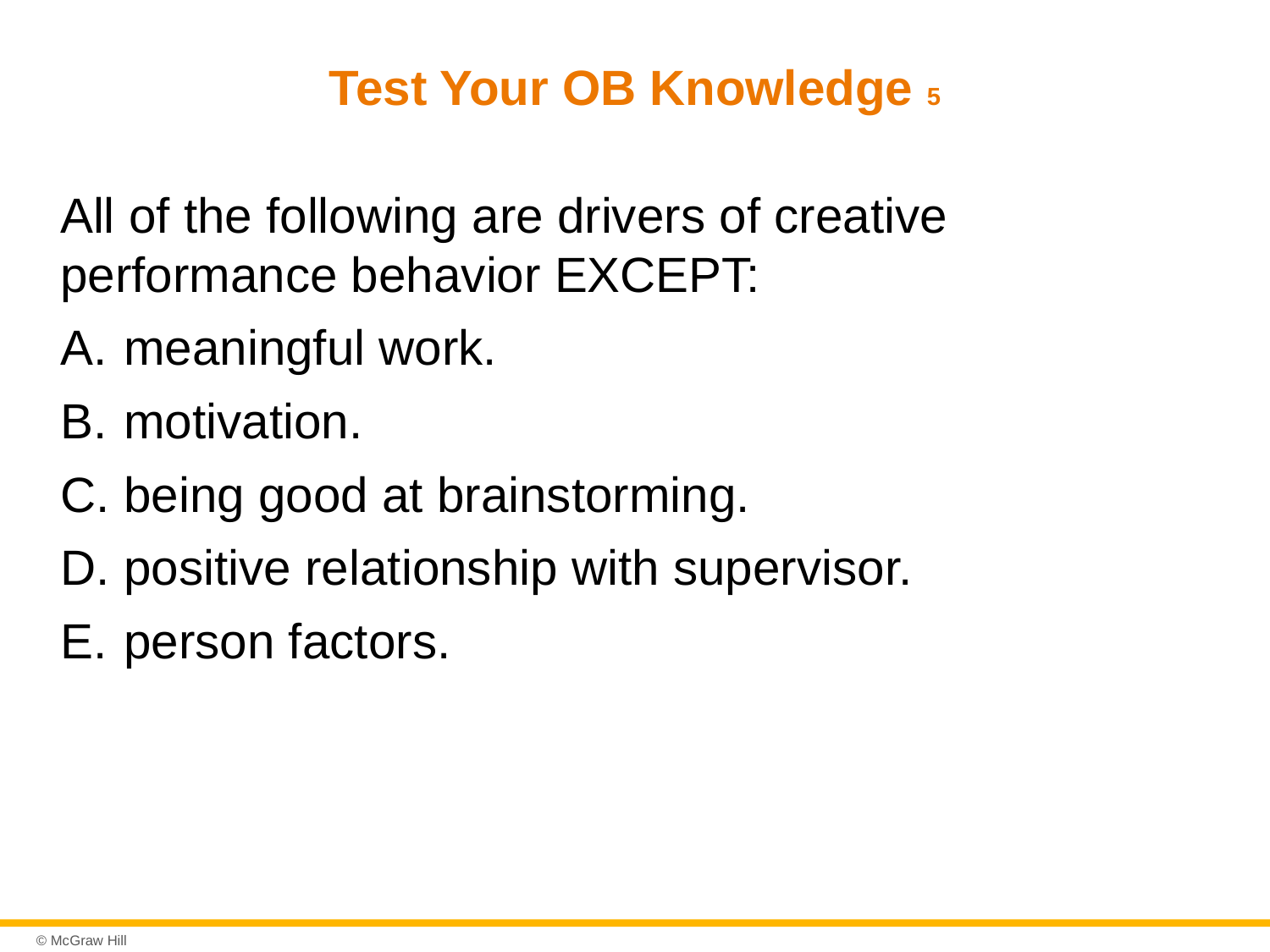

# Test Your OB Knowledge 5
All of the following are drivers of creative performance behavior EXCEPT:
meaningful work.
motivation.
being good at brainstorming.
positive relationship with supervisor.
person factors.